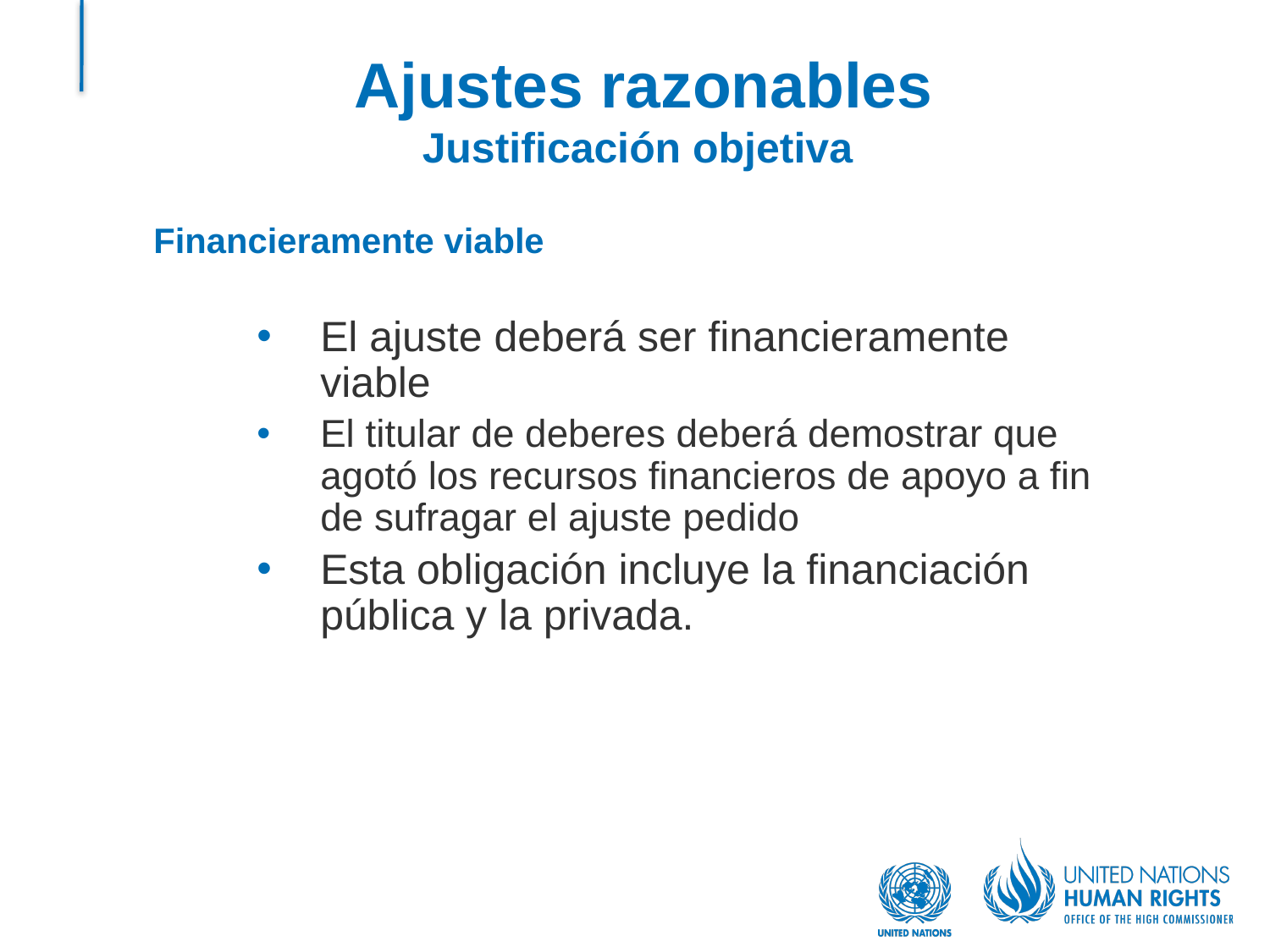

# Ajustes razonables Justificación objetiva
Financieramente viable

El ajuste deberá ser financieramente viable
El titular de deberes deberá demostrar que agotó los recursos financieros de apoyo a fin de sufragar el ajuste pedido
Esta obligación incluye la financiación pública y la privada.